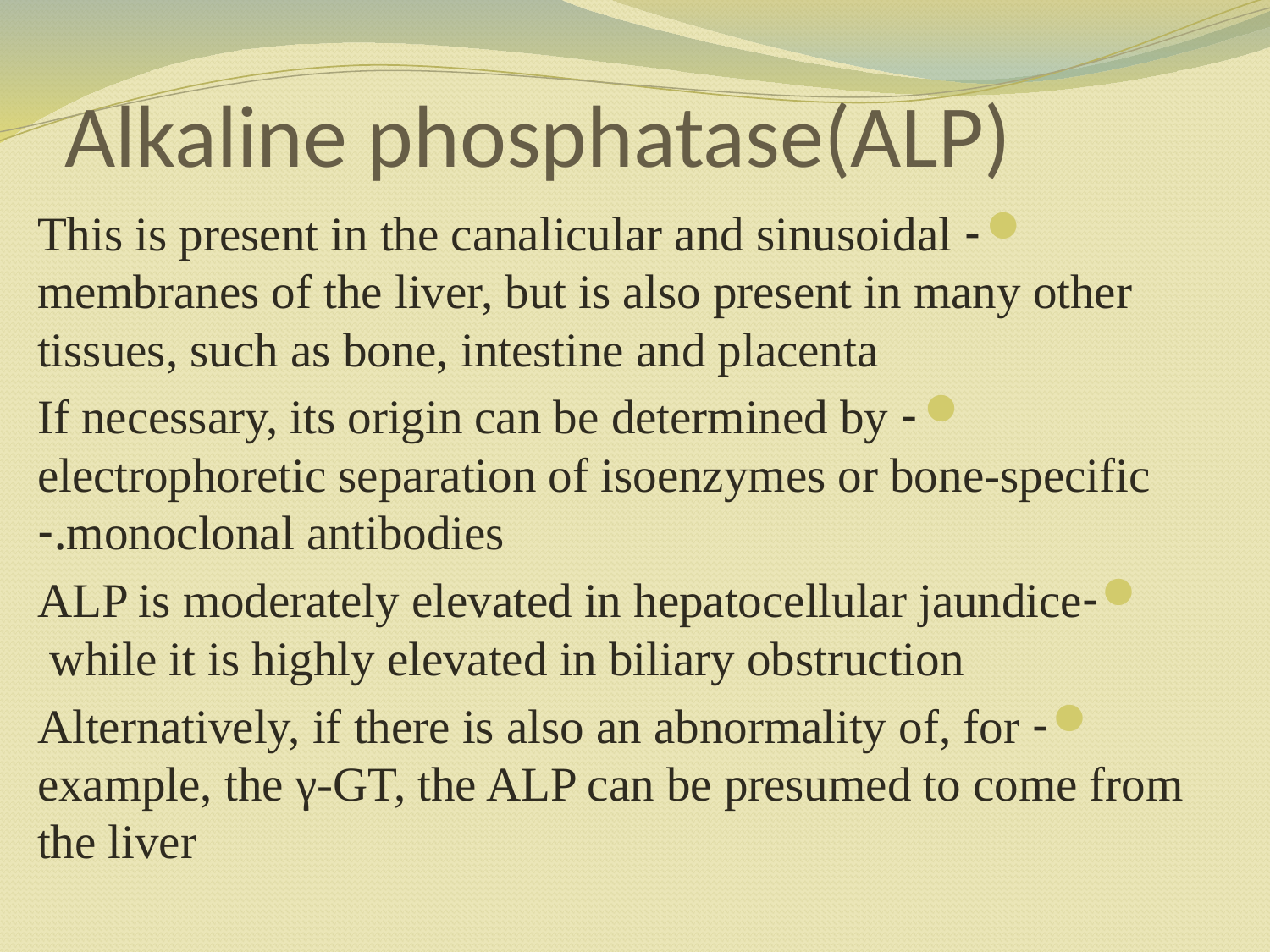

# Alkaline phosphatase(ALP)
- This is present in the canalicular and sinusoidal membranes of the liver, but is also present in many other tissues, such as bone, intestine and placenta
- If necessary, its origin can be determined by electrophoretic separation of isoenzymes or bone-specific monoclonal antibodies.-
-ALP is moderately elevated in hepatocellular jaundice while it is highly elevated in biliary obstruction
- Alternatively, if there is also an abnormality of, for example, the γ-GT, the ALP can be presumed to come from the liver